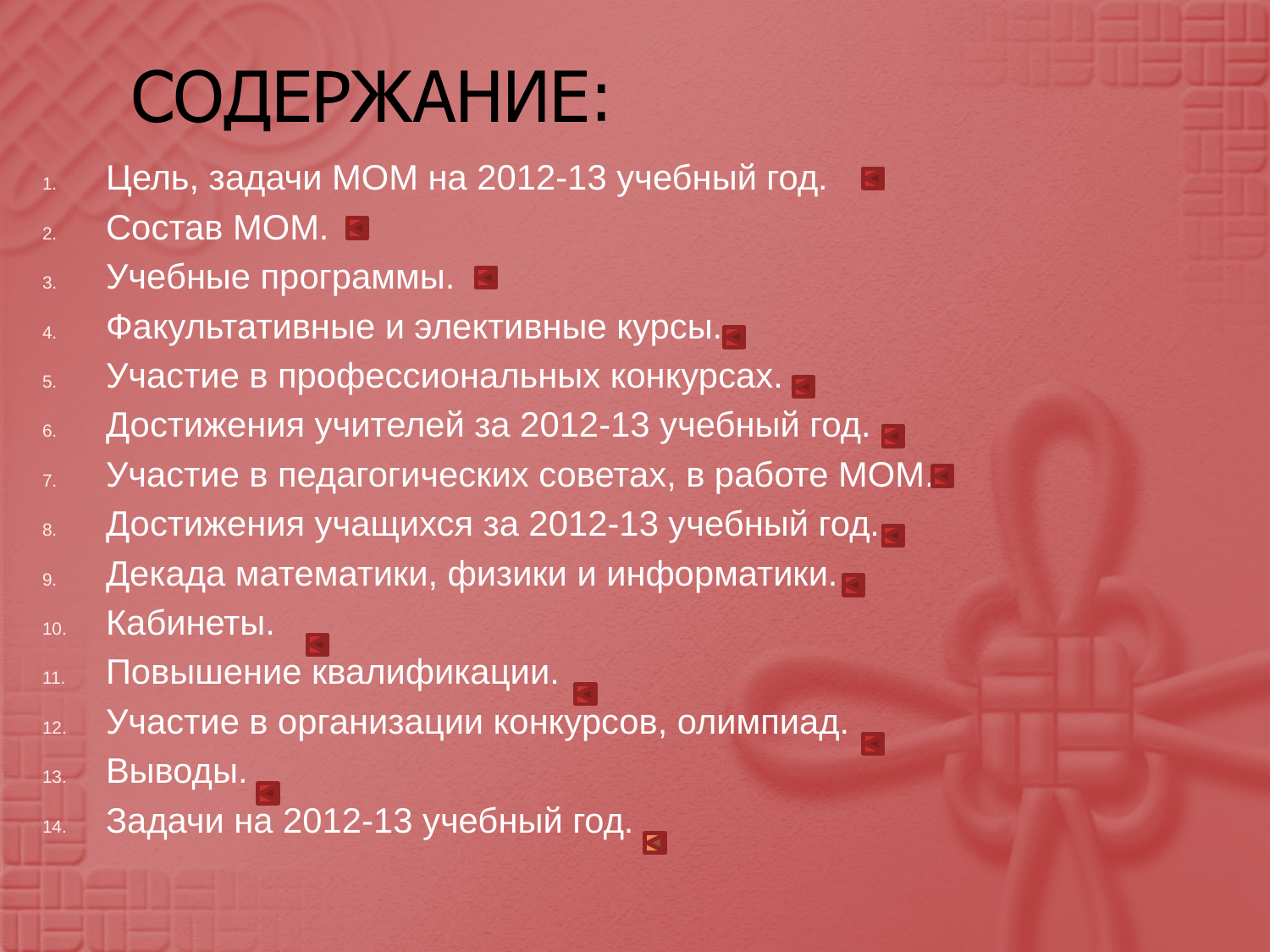

# Содержание:
Цель, задачи МОМ на 2012-13 учебный год.
Состав МОМ.
Учебные программы.
Факультативные и элективные курсы.
Участие в профессиональных конкурсах.
Достижения учителей за 2012-13 учебный год.
Участие в педагогических советах, в работе МОМ.
Достижения учащихся за 2012-13 учебный год.
Декада математики, физики и информатики.
Кабинеты.
Повышение квалификации.
Участие в организации конкурсов, олимпиад.
Выводы.
Задачи на 2012-13 учебный год.